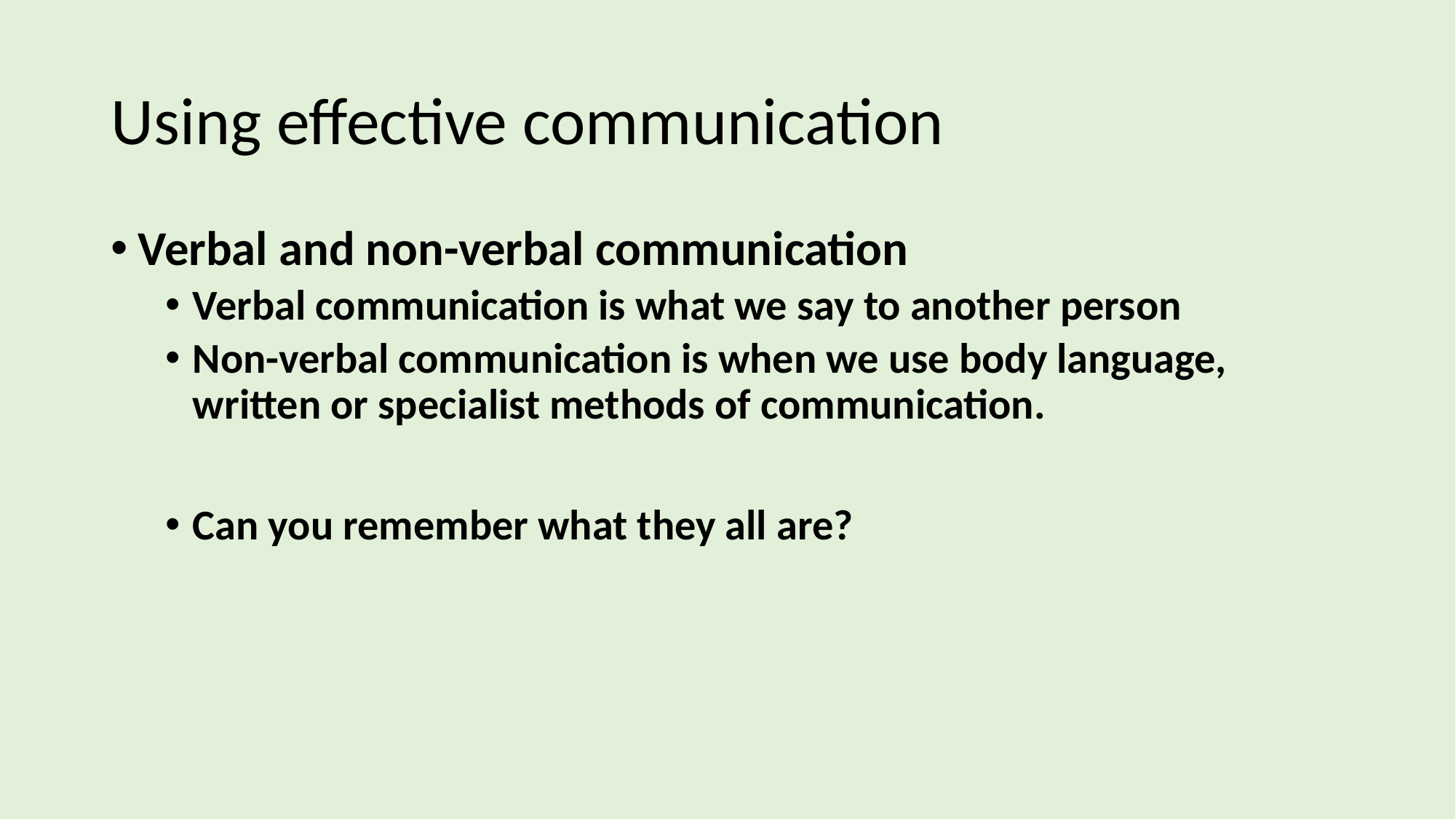

# Using effective communication
Verbal and non-verbal communication
Verbal communication is what we say to another person
Non-verbal communication is when we use body language, written or specialist methods of communication.

Can you remember what they all are?